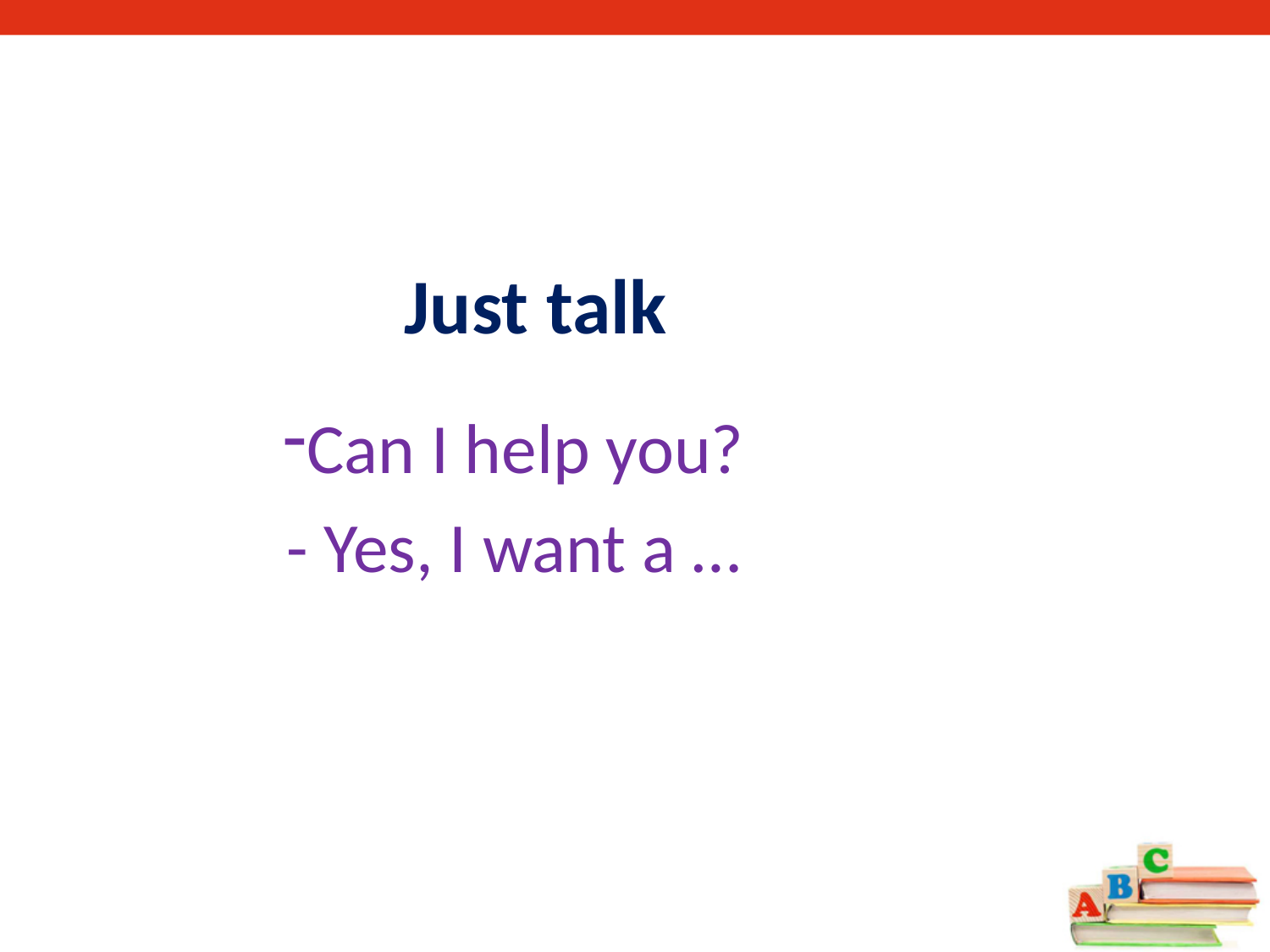

# Just talk
Can I help you?
- Yes, I want a …